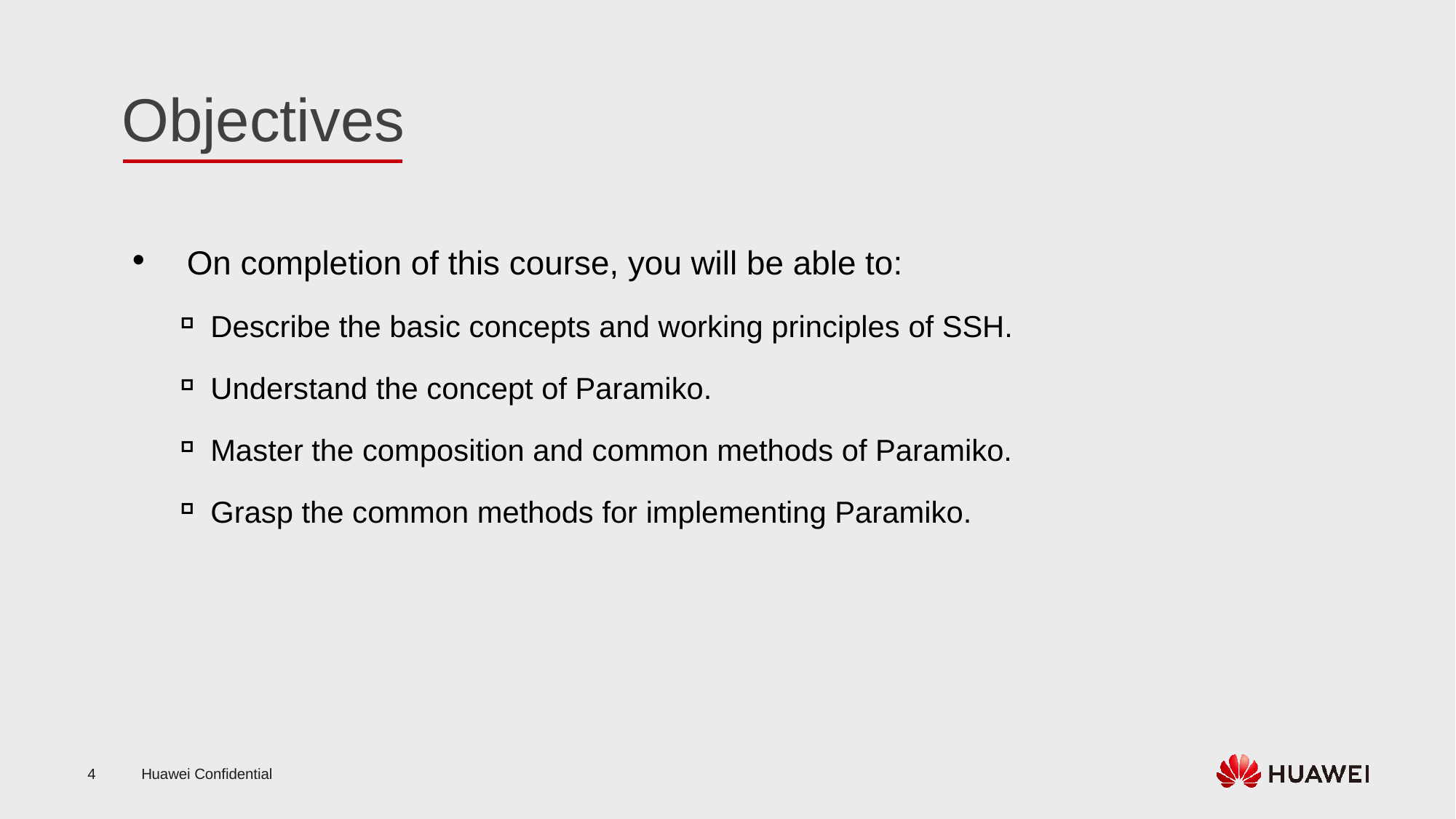

On completion of this course, you will be able to:
Describe the basic concepts and working principles of SSH.
Understand the concept of Paramiko.
Master the composition and common methods of Paramiko.
Grasp the common methods for implementing Paramiko.